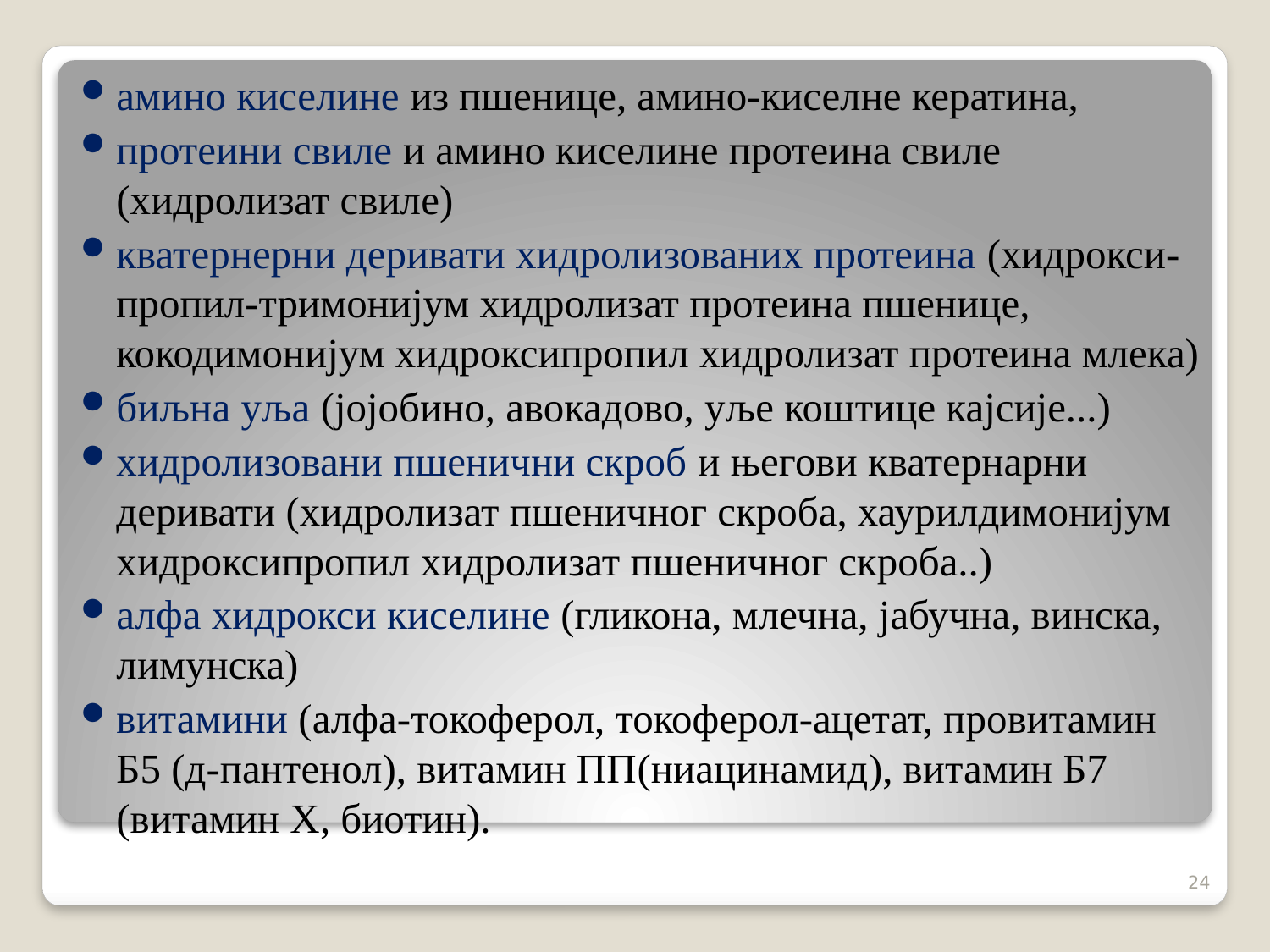

амино киселине из пшенице, амино-киселне кератина,
протеини свиле и амино киселине протеина свиле (хидролизат свиле)
кватернерни деривати хидролизованих протеина (хидрокси-пропил-тримонијум хидролизат протеина пшенице, кокодимонијум хидроксипропил хидролизат протеина млека)
биљна уља (јојобино, авокадово, уље коштице кајсије...)
хидролизовани пшенични скроб и његови кватернарни деривати (хидролизат пшеничног скроба, хаурилдимонијум хидроксипропил хидролизат пшеничног скроба..)
алфа хидрокси киселине (гликона, млечна, јабучна, винска, лимунска)
витамини (алфа-токоферол, токоферол-ацетат, провитамин Б5 (д-пантенол), витамин ПП(ниацинамид), витамин Б7 (витамин Х, биотин).
24